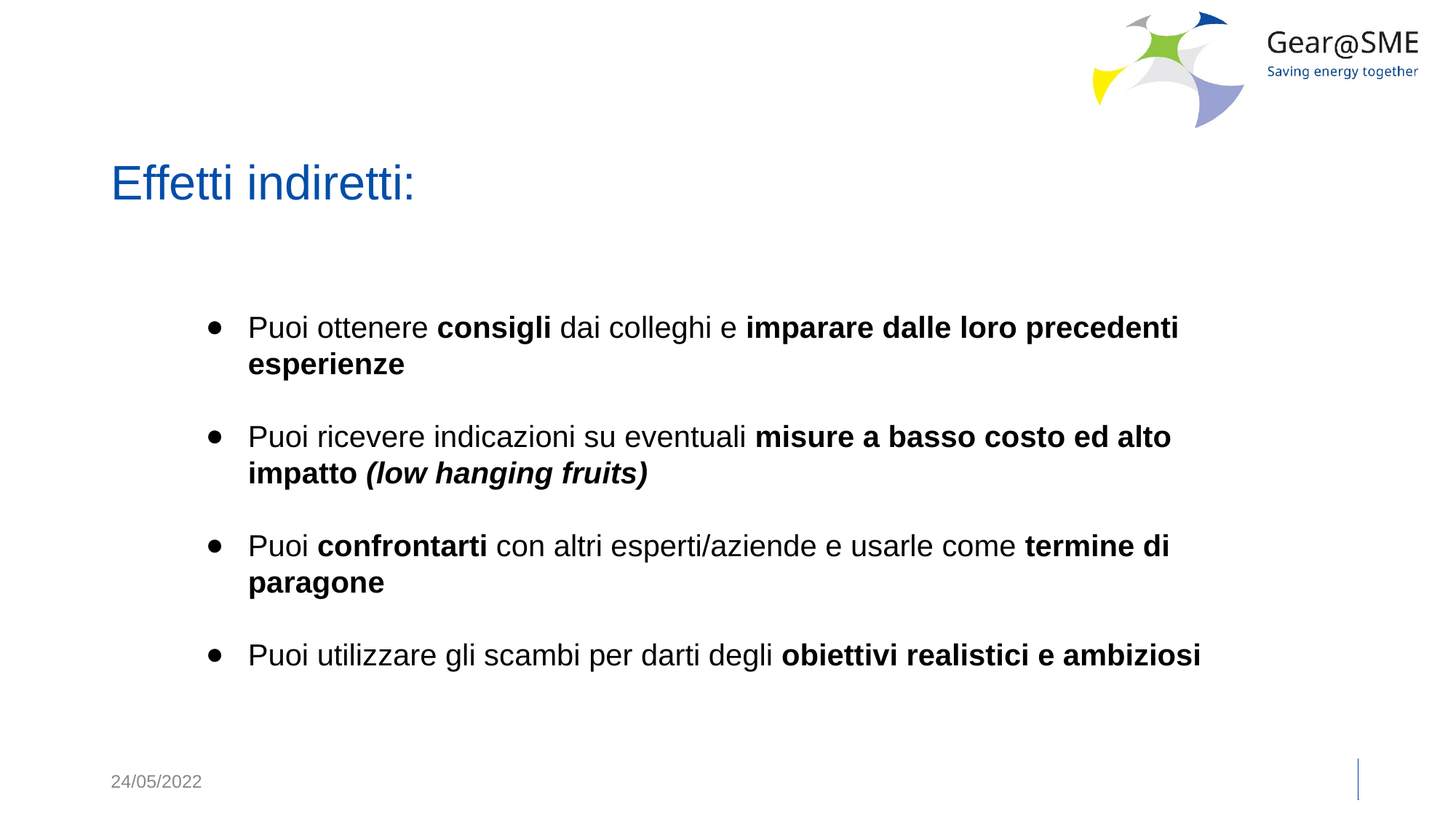

# Effetti indiretti:
Puoi ottenere consigli dai colleghi e imparare dalle loro precedenti esperienze

Puoi ricevere indicazioni su eventuali misure a basso costo ed alto impatto (low hanging fruits)

Puoi confrontarti con altri esperti/aziende e usarle come termine di paragone

Puoi utilizzare gli scambi per darti degli obiettivi realistici e ambiziosi

24/05/2022